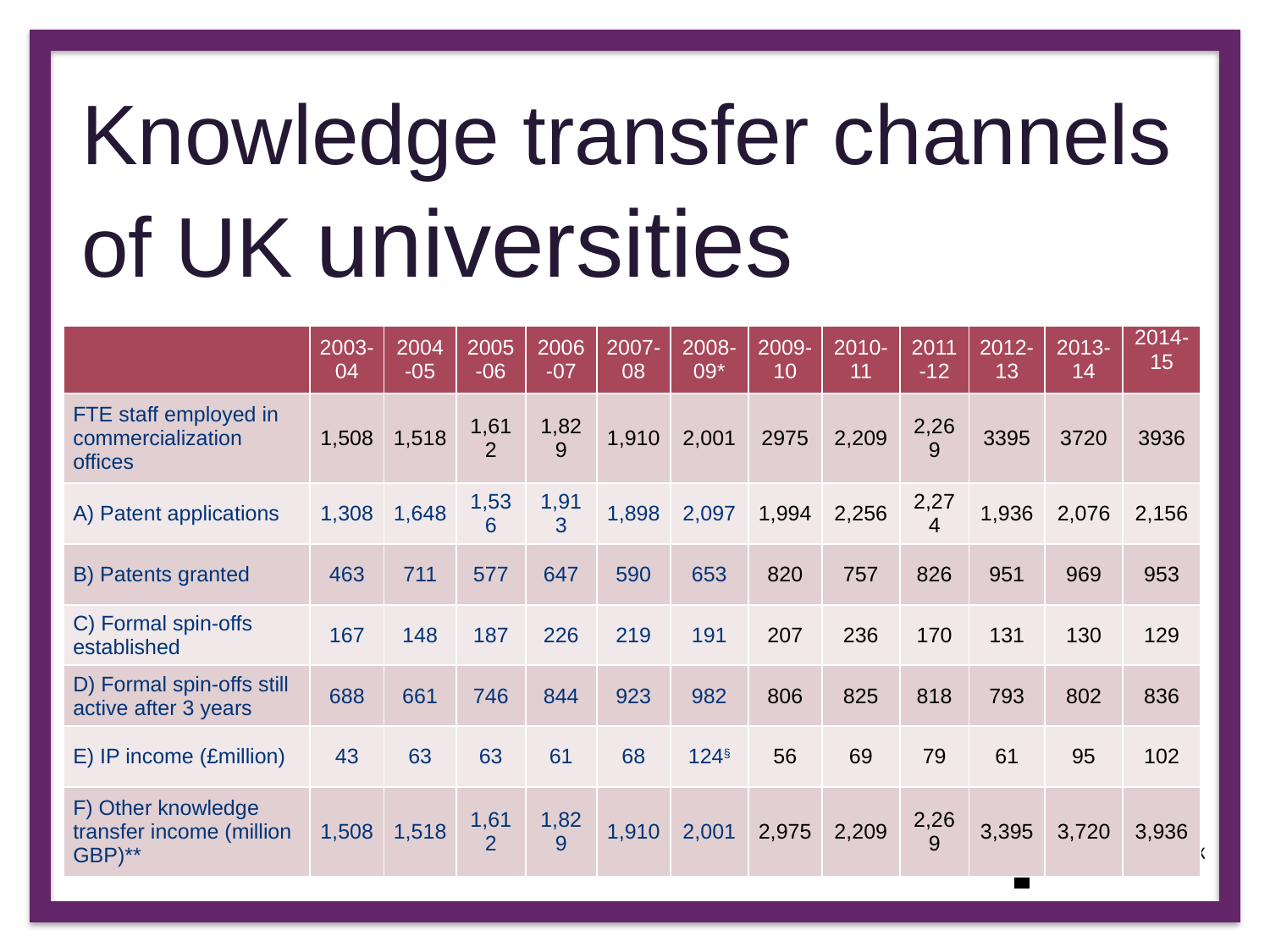

# Knowledge transfer channels of UK universities

|  | 2003-04 | 2004-05 | 2005-06 | 2006-07 | 2007-08 | 2008-09\* | 2009-10 | 2010-11 | 2011-12 | 2012-13 | 2013-14 | 2014-15 |
| --- | --- | --- | --- | --- | --- | --- | --- | --- | --- | --- | --- | --- |
| FTE staff employed in commercialization offices | 1,508 | 1,518 | 1,612 | 1,829 | 1,910 | 2,001 | 2975 | 2,209 | 2,269 | 3395 | 3720 | 3936 |
| A) Patent applications | 1,308 | 1,648 | 1,536 | 1,913 | 1,898 | 2,097 | 1,994 | 2,256 | 2,274 | 1,936 | 2,076 | 2,156 |
| B) Patents granted | 463 | 711 | 577 | 647 | 590 | 653 | 820 | 757 | 826 | 951 | 969 | 953 |
| C) Formal spin-offs established | 167 | 148 | 187 | 226 | 219 | 191 | 207 | 236 | 170 | 131 | 130 | 129 |
| D) Formal spin-offs still active after 3 years | 688 | 661 | 746 | 844 | 923 | 982 | 806 | 825 | 818 | 793 | 802 | 836 |
| E) IP income (£million) | 43 | 63 | 63 | 61 | 68 | 124§ | 56 | 69 | 79 | 61 | 95 | 102 |
| F) Other knowledge transfer income (million GBP)\*\* | 1,508 | 1,518 | 1,612 | 1,829 | 1,910 | 2,001 | 2,975 | 2,209 | 2,269 | 3,395 | 3,720 | 3,936 |